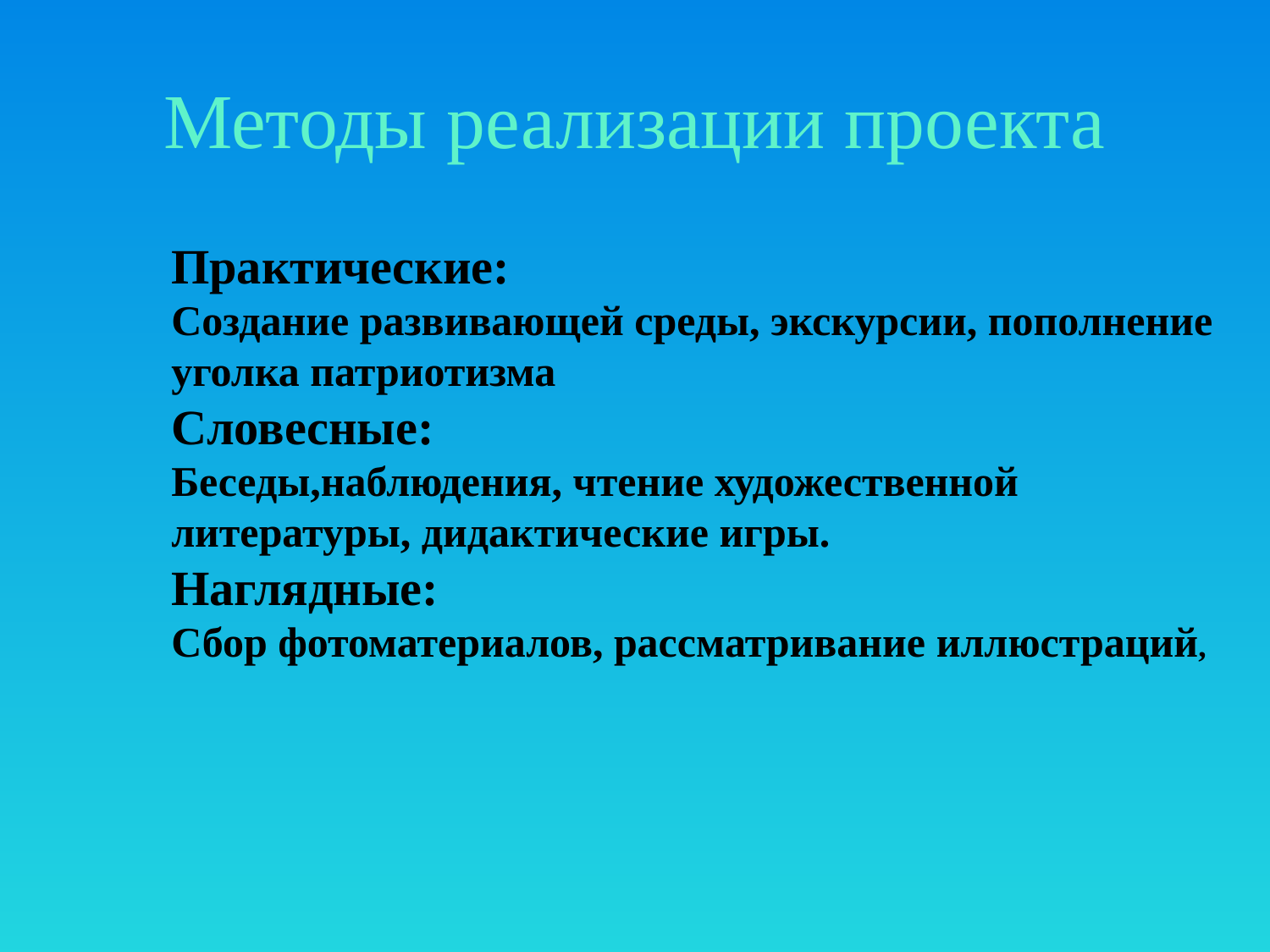

# Методы реализации проекта
Практические:
Создание развивающей среды, экскурсии, пополнение уголка патриотизма
Словесные:
Беседы,наблюдения, чтение художественной литературы, дидактические игры.
Наглядные:
Сбор фотоматериалов, рассматривание иллюстраций,